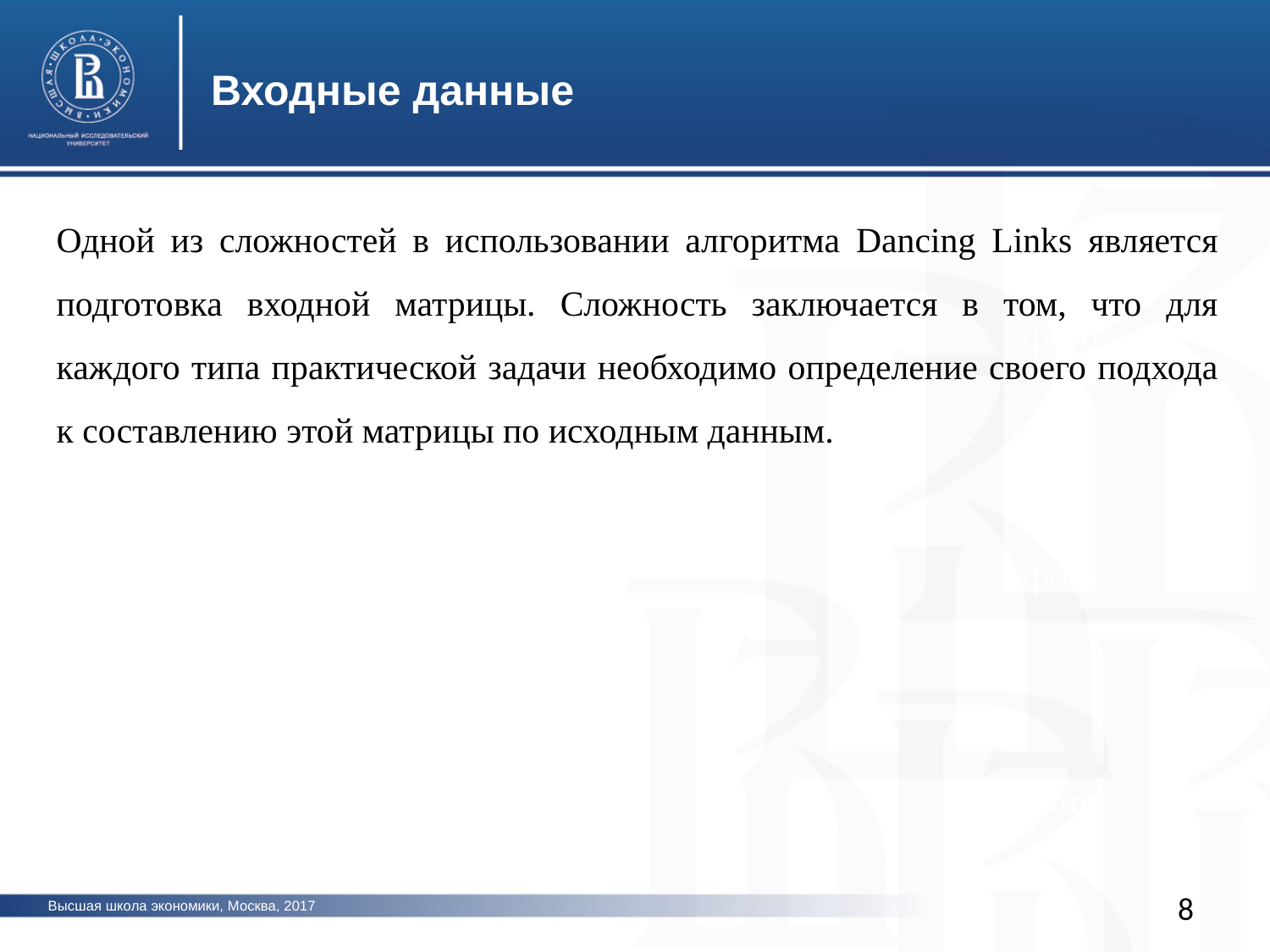

Входные данные
Одной из сложностей в использовании алгоритма Dancing Links является подготовка входной матрицы. Сложность заключается в том, что для каждого типа практической задачи необходимо определение своего подхода к составлению этой матрицы по исходным данным.

фото
фото
фото
8
Высшая школа экономики, Москва, 2017